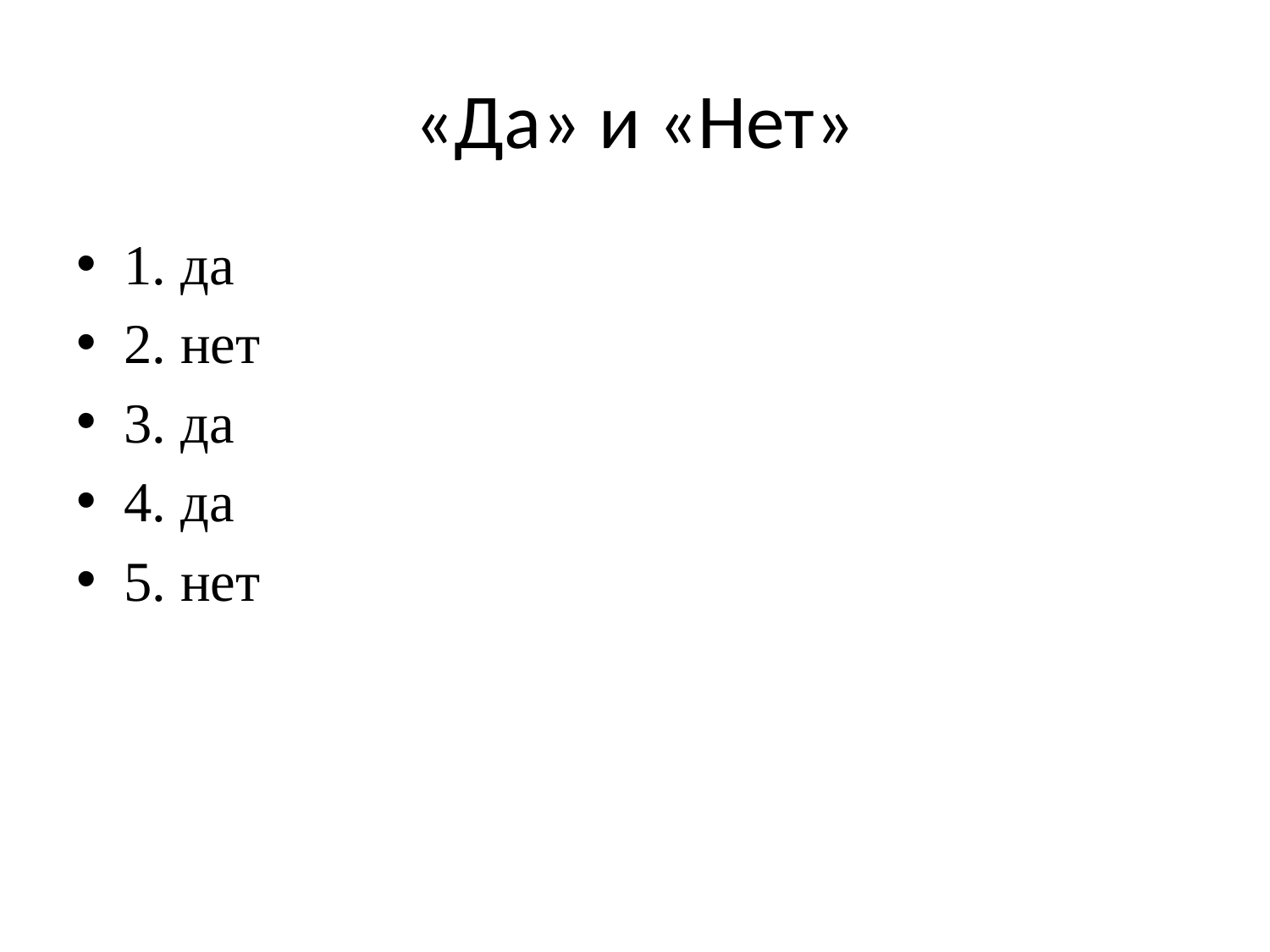

# «Да» и «Нет»
1. да
2. нет
3. да
4. да
5. нет